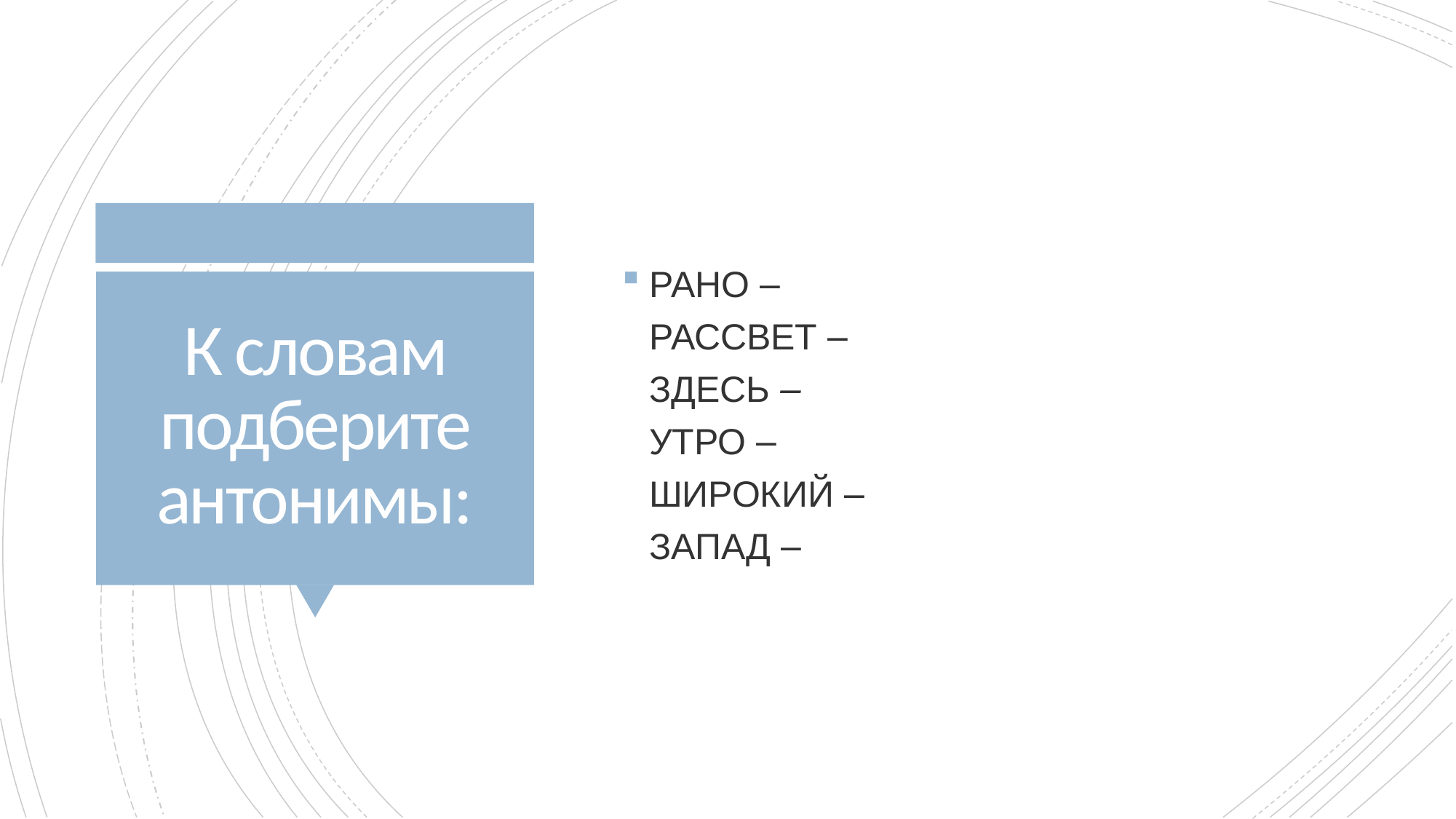

РАНО –
РАССВЕТ –
ЗДЕСЬ –
УТРО –
ШИРОКИЙ –
ЗАПАД –
# К словам подберите антонимы: